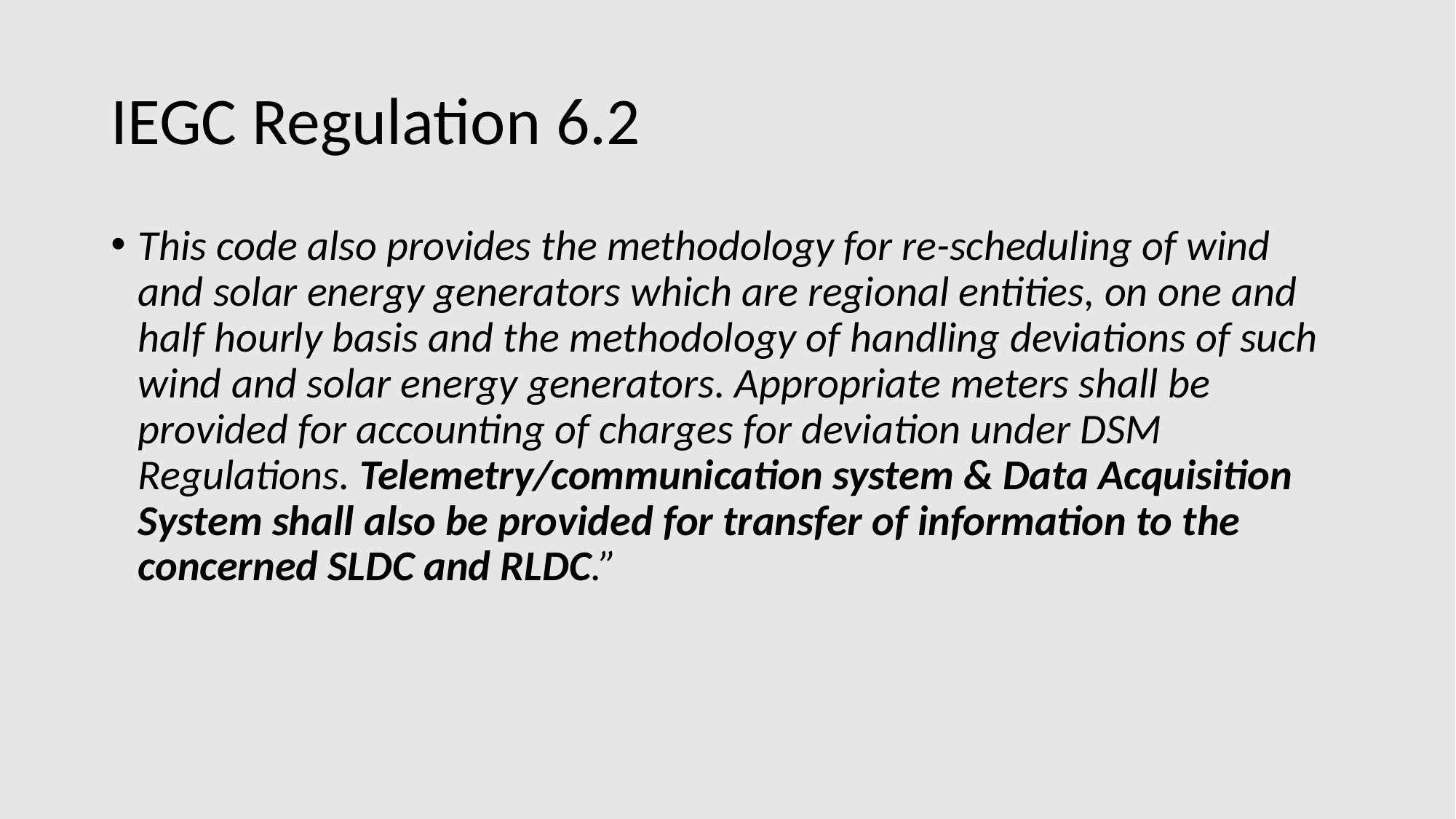

# IEGC Regulation 6.2
This code also provides the methodology for re-scheduling of wind and solar energy generators which are regional entities, on one and half hourly basis and the methodology of handling deviations of such wind and solar energy generators. Appropriate meters shall be provided for accounting of charges for deviation under DSM Regulations. Telemetry/communication system & Data Acquisition System shall also be provided for transfer of information to the concerned SLDC and RLDC.”